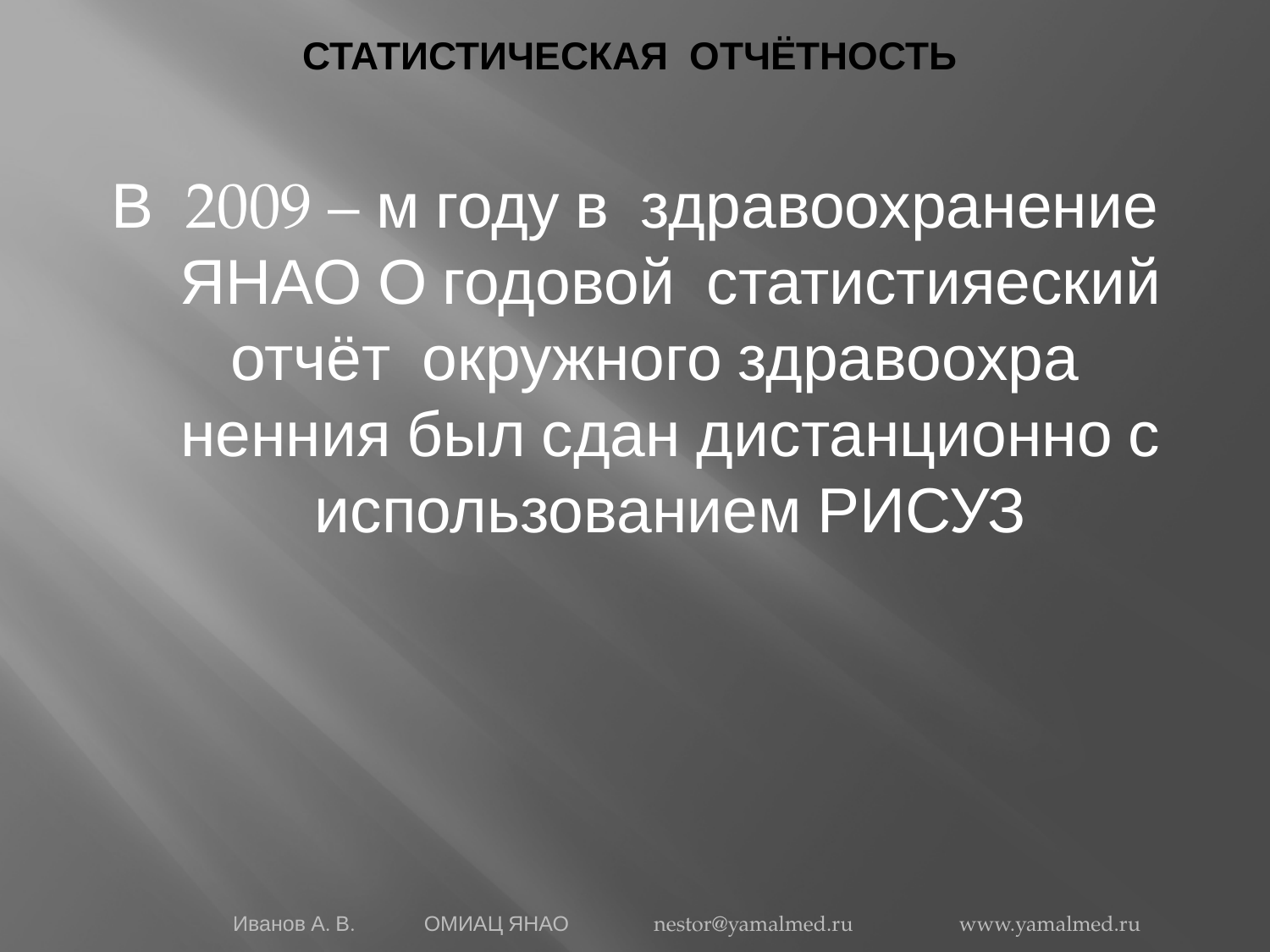

# Статистическая  Отчётность
В  2009 – м году в  здравоохранение ЯНАО О годовой  статистияеский отчёт  окружного здравоохра   ненния был сдан дистанционно с использованием РИСУЗ
Иванов А. В.             ОМИАЦ ЯНАО                nestor@yamalmed.ru                    www.yamalmed.ru